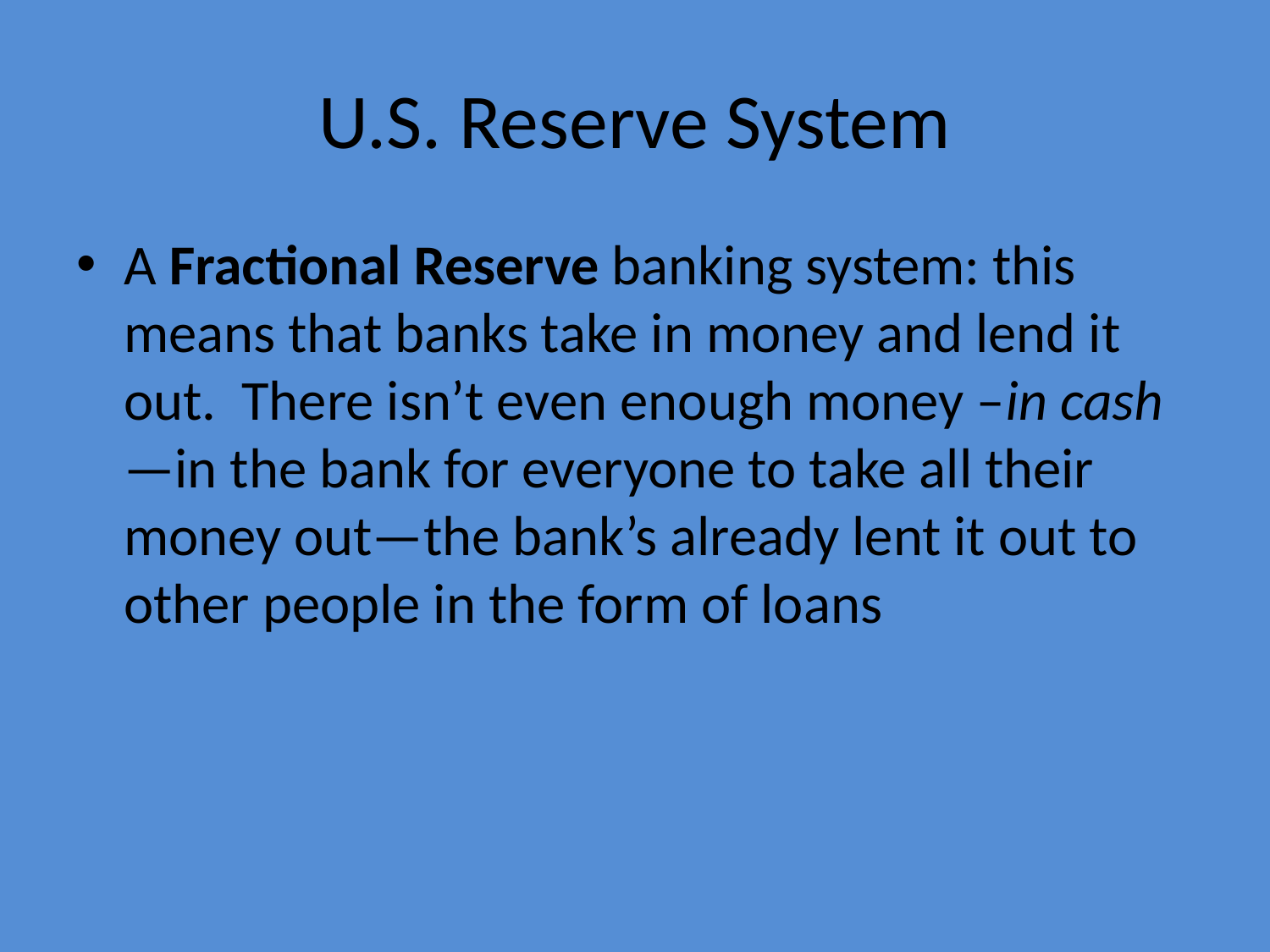

# U.S. Reserve System
A Fractional Reserve banking system: this means that banks take in money and lend it out.  There isn’t even enough money –in cash—in the bank for everyone to take all their money out—the bank’s already lent it out to other people in the form of loans